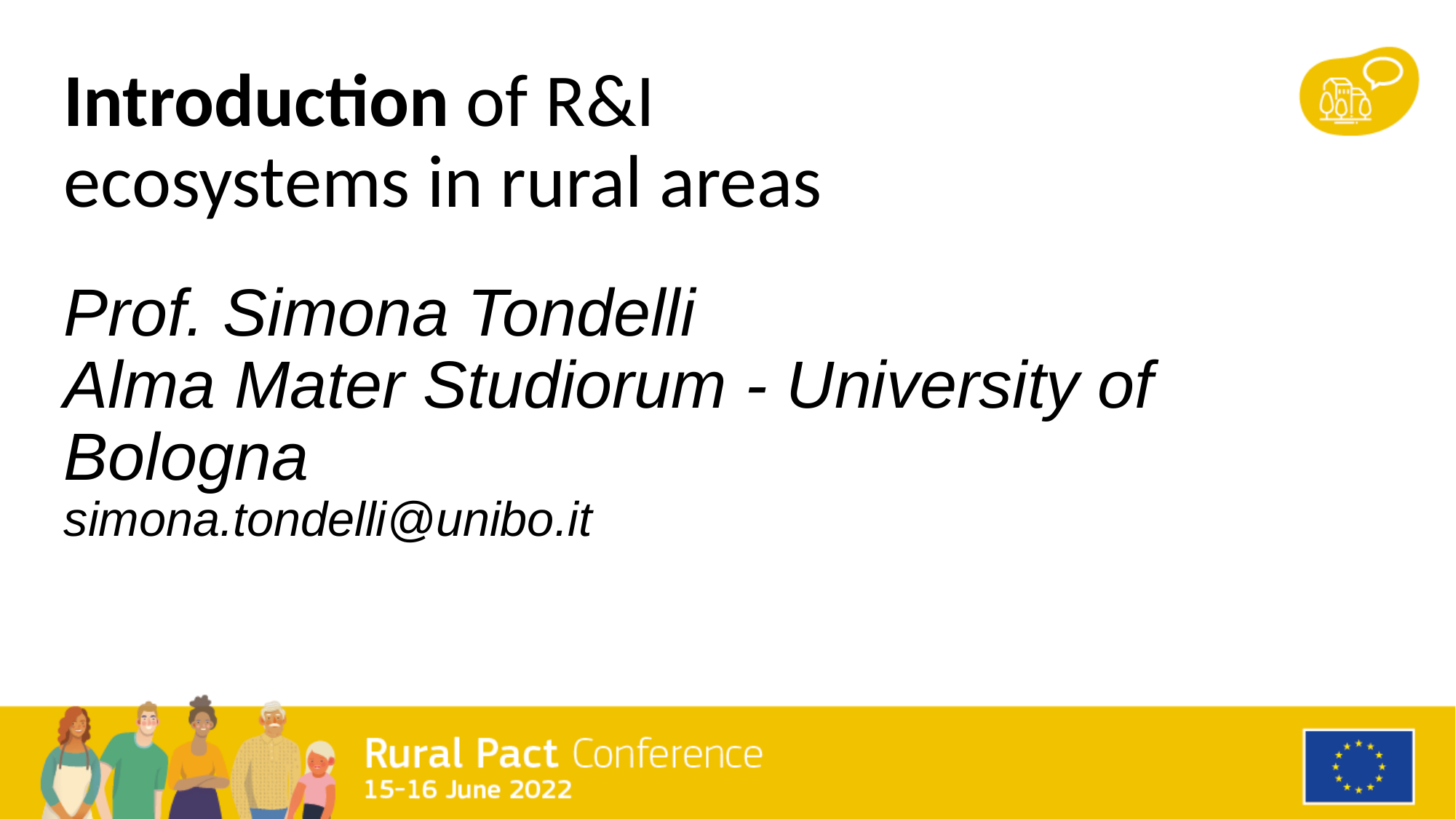

# Introduction of R&I ecosystems in rural areas
Prof. Simona Tondelli
Alma Mater Studiorum - University of Bologna
simona.tondelli@unibo.it